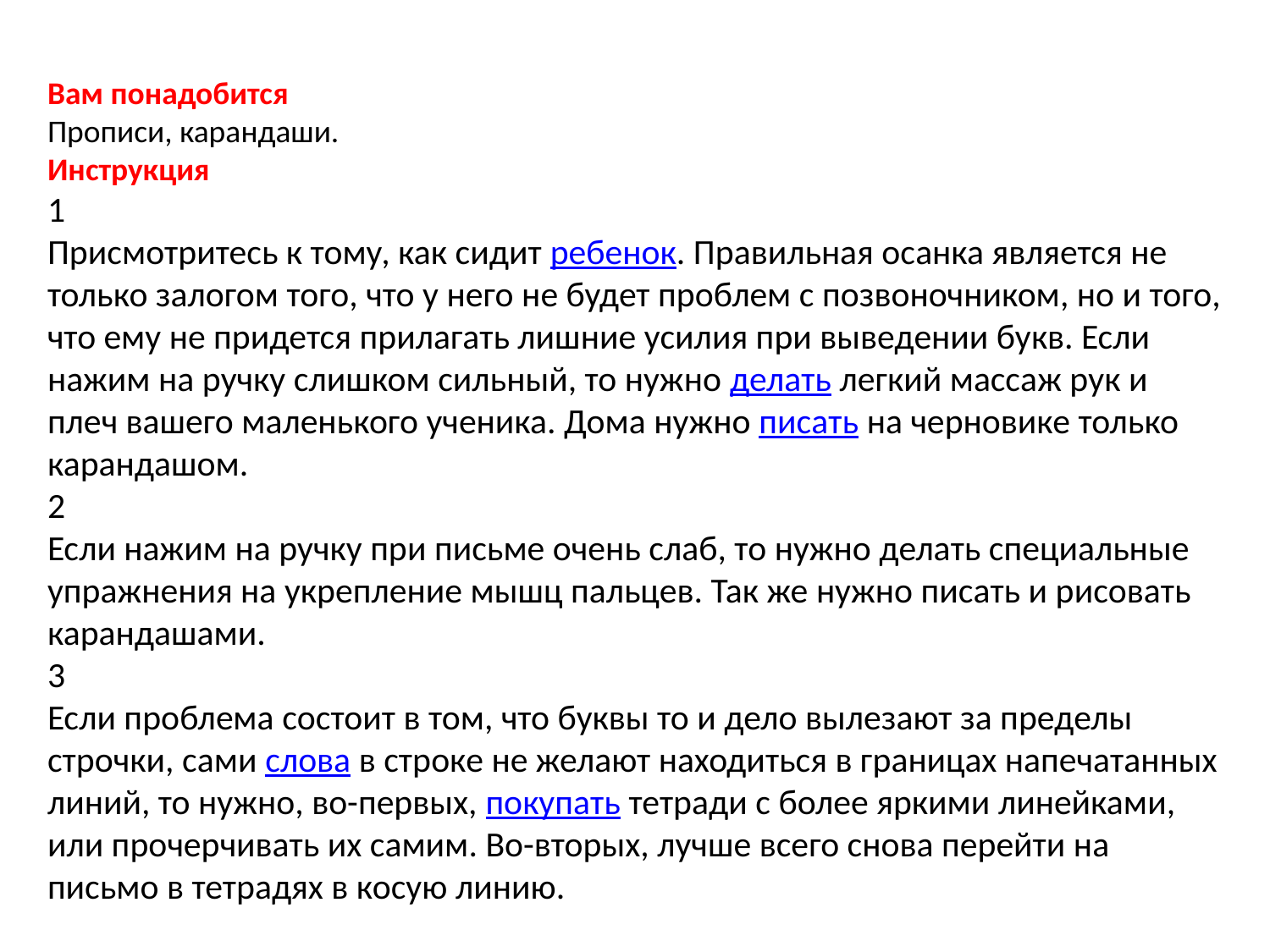

Вам понадобится
Прописи, карандаши.
Инструкция
1
Присмотритесь к тому, как сидит ребенок. Правильная осанка является не только залогом того, что у него не будет проблем с позвоночником, но и того, что ему не придется прилагать лишние усилия при выведении букв. Если нажим на ручку слишком сильный, то нужно делать легкий массаж рук и плеч вашего маленького ученика. Дома нужно писать на черновике только карандашом.
2
Если нажим на ручку при письме очень слаб, то нужно делать специальные упражнения на укрепление мышц пальцев. Так же нужно писать и рисовать карандашами.
3
Если проблема состоит в том, что буквы то и дело вылезают за пределы строчки, сами слова в строке не желают находиться в границах напечатанных линий, то нужно, во-первых, покупать тетради с более яркими линейками, или прочерчивать их самим. Во-вторых, лучше всего снова перейти на письмо в тетрадях в косую линию.